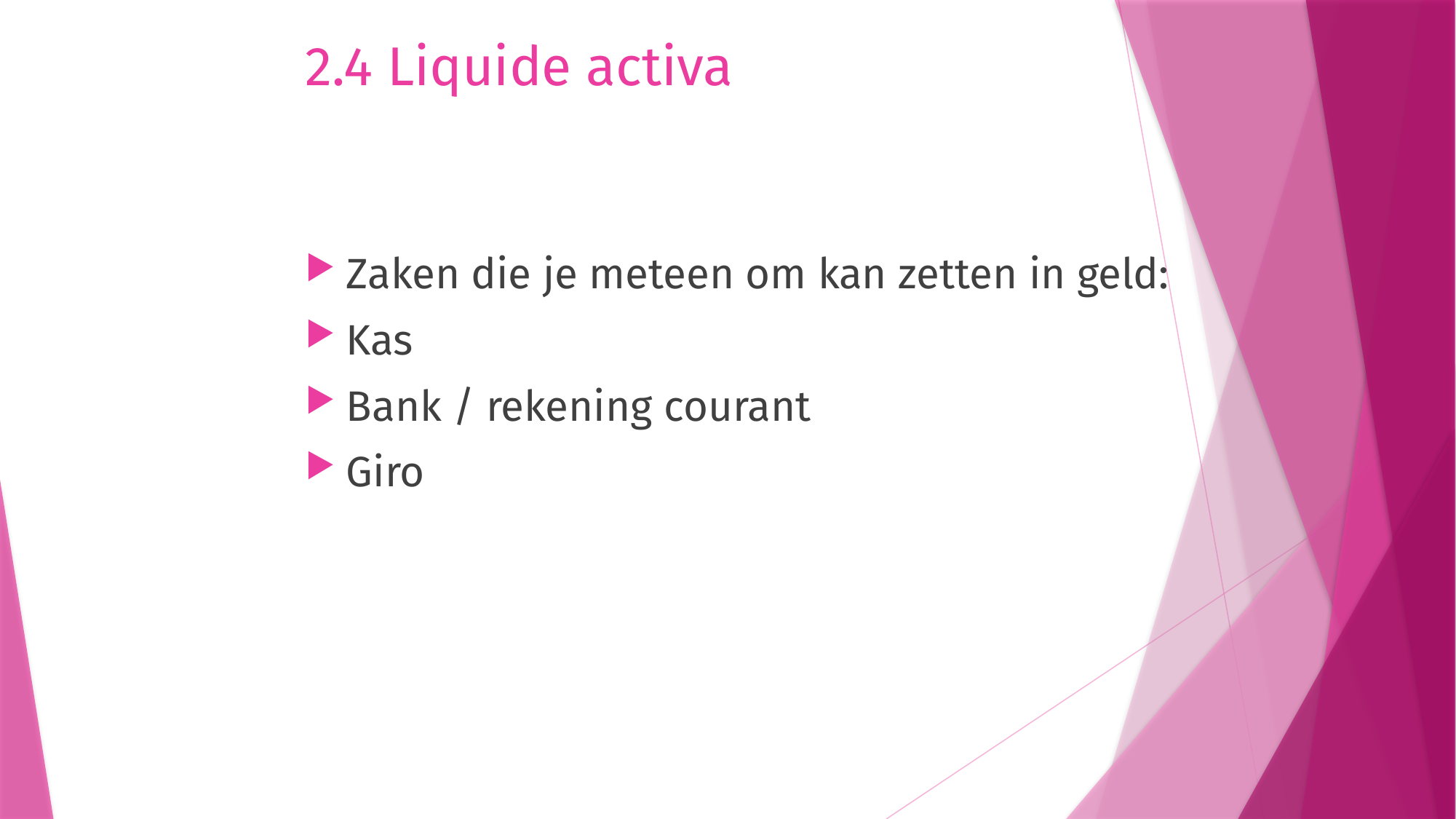

2.4 Liquide activa
Zaken die je meteen om kan zetten in geld:
Kas
Bank / rekening courant
Giro